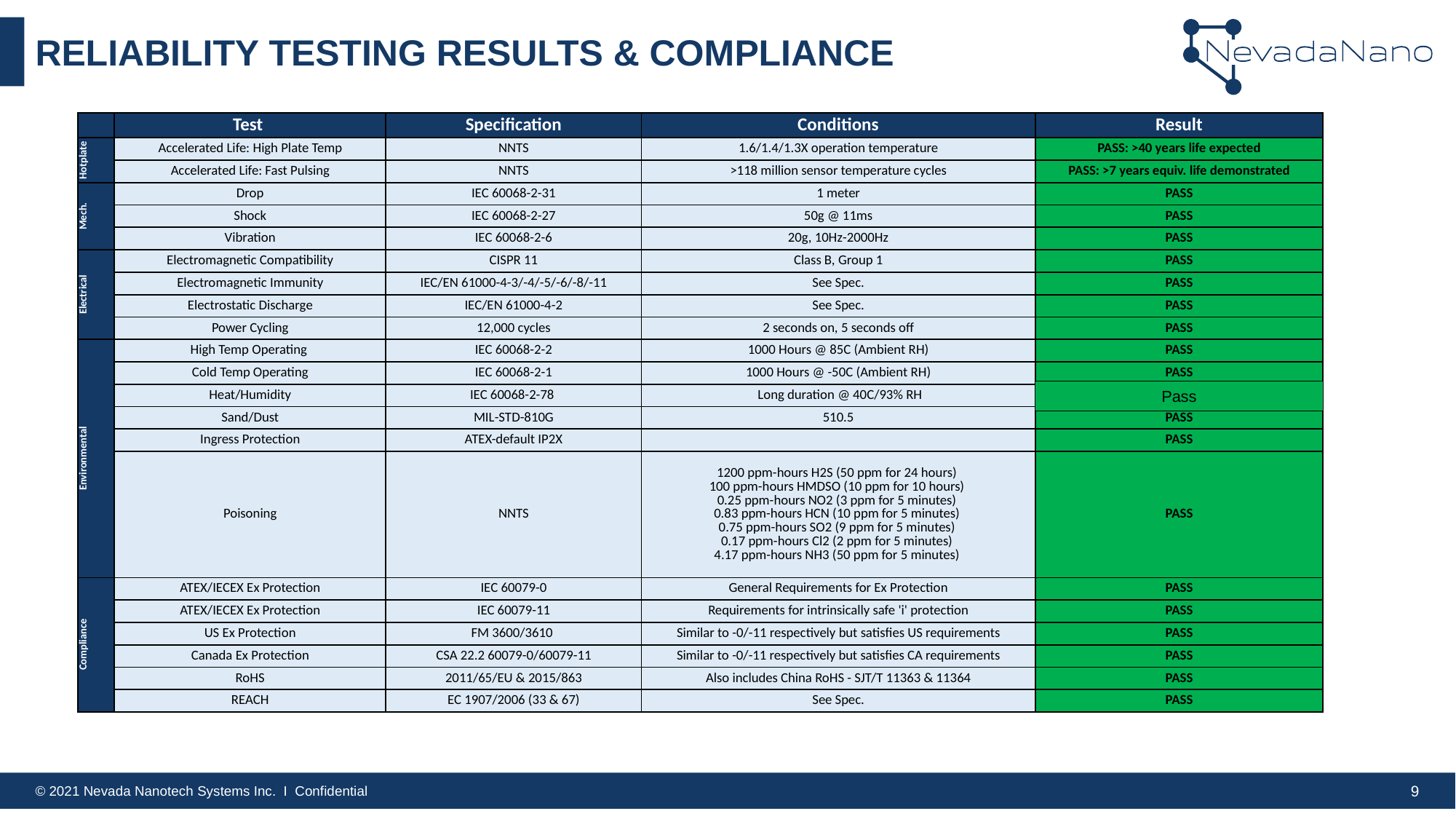

# RELIABILITY TESTING RESULTS & COMPLIANCE
|  | Test | Specification | Conditions | Result |
| --- | --- | --- | --- | --- |
| Hotplate | Accelerated Life: High Plate Temp | NNTS | 1.6/1.4/1.3X operation temperature | PASS: >40 years life expected |
|  | Accelerated Life: Fast Pulsing | NNTS | >118 million sensor temperature cycles | PASS: >7 years equiv. life demonstrated |
| Mech. | Drop | IEC 60068-2-31 | 1 meter | PASS |
|  | Shock | IEC 60068-2-27 | 50g @ 11ms | PASS |
|  | Vibration | IEC 60068-2-6 | 20g, 10Hz-2000Hz | PASS |
| Electrical | Electromagnetic Compatibility | CISPR 11 | Class B, Group 1 | PASS |
|  | Electromagnetic Immunity | IEC/EN 61000-4-3/-4/-5/-6/-8/-11 | See Spec. | PASS |
|  | Electrostatic Discharge | IEC/EN 61000-4-2 | See Spec. | PASS |
|  | Power Cycling | 12,000 cycles | 2 seconds on, 5 seconds off | PASS |
| Environmental | High Temp Operating | IEC 60068-2-2 | 1000 Hours @ 85C (Ambient RH) | PASS |
|  | Cold Temp Operating | IEC 60068-2-1 | 1000 Hours @ -50C (Ambient RH) | PASS |
|  | Heat/Humidity | IEC 60068-2-78 | Long duration @ 40C/93% RH |  |
|  | Sand/Dust | MIL-STD-810G | 510.5 | PASS |
|  | Ingress Protection | ATEX-default IP2X |  | PASS |
|  | Poisoning | NNTS | 1200 ppm-hours H2S (50 ppm for 24 hours) 100 ppm-hours HMDSO (10 ppm for 10 hours) 0.25 ppm-hours NO2 (3 ppm for 5 minutes) 0.83 ppm-hours HCN (10 ppm for 5 minutes) 0.75 ppm-hours SO2 (9 ppm for 5 minutes) 0.17 ppm-hours Cl2 (2 ppm for 5 minutes) 4.17 ppm-hours NH3 (50 ppm for 5 minutes) | PASS |
| Compliance | ATEX/IECEX Ex Protection | IEC 60079-0 | General Requirements for Ex Protection | PASS |
|  | ATEX/IECEX Ex Protection | IEC 60079-11 | Requirements for intrinsically safe 'i' protection | PASS |
|  | US Ex Protection | FM 3600/3610 | Similar to -0/-11 respectively but satisfies US requirements | PASS |
|  | Canada Ex Protection | CSA 22.2 60079-0/60079-11 | Similar to -0/-11 respectively but satisfies CA requirements | PASS |
|  | RoHS | 2011/65/EU & 2015/863 | Also includes China RoHS - SJT/T 11363 & 11364 | PASS |
|  | REACH | EC 1907/2006 (33 & 67) | See Spec. | PASS |
Pass
9